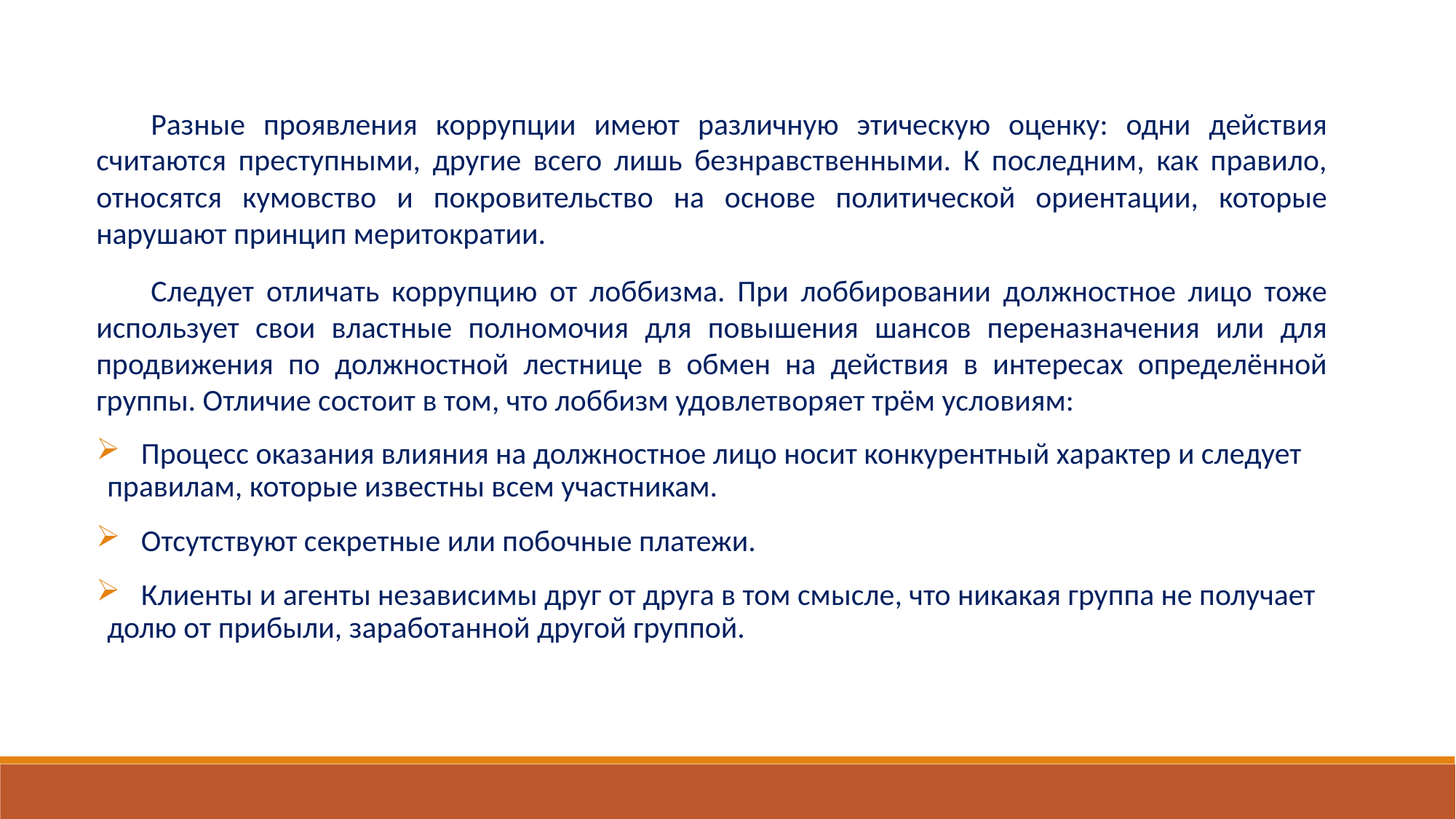

Разные проявления коррупции имеют различную этическую оценку: одни действия считаются преступными, другие всего лишь безнравственными. К последним, как правило, относятся кумовство и покровительство на основе политической ориентации, которые нарушают принцип меритократии.
Следует отличать коррупцию от лоббизма. При лоббировании должностное лицо тоже использует свои властные полномочия для повышения шансов переназначения или для продвижения по должностной лестнице в обмен на действия в интересах определённой группы. Отличие состоит в том, что лоббизм удовлетворяет трём условиям:
   Процесс оказания влияния на должностное лицо носит конкурентный характер и следует правилам, которые известны всем участникам.
   Отсутствуют секретные или побочные платежи.
   Клиенты и агенты независимы друг от друга в том смысле, что никакая группа не получает долю от прибыли, заработанной другой группой.